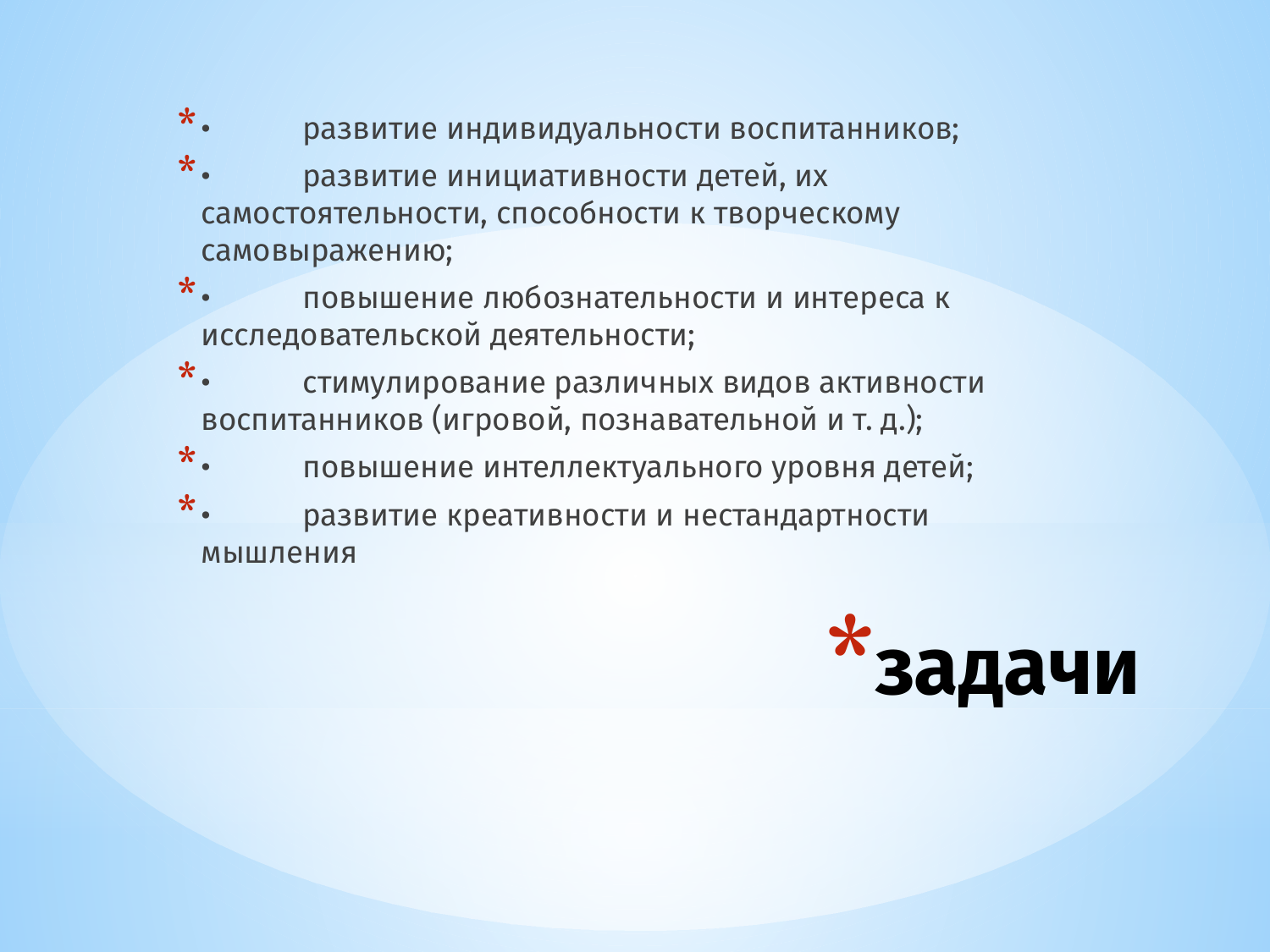

•	развитие индивидуальности воспитанников;
•	развитие инициативности детей, их самостоятельности, способности к творческому самовыражению;
•	повышение любознательности и интереса к исследовательской деятельности;
•	стимулирование различных видов активности воспитанников (игровой, познавательной и т. д.);
•	повышение интеллектуального уровня детей;
•	развитие креативности и нестандартности мышления

# задачи